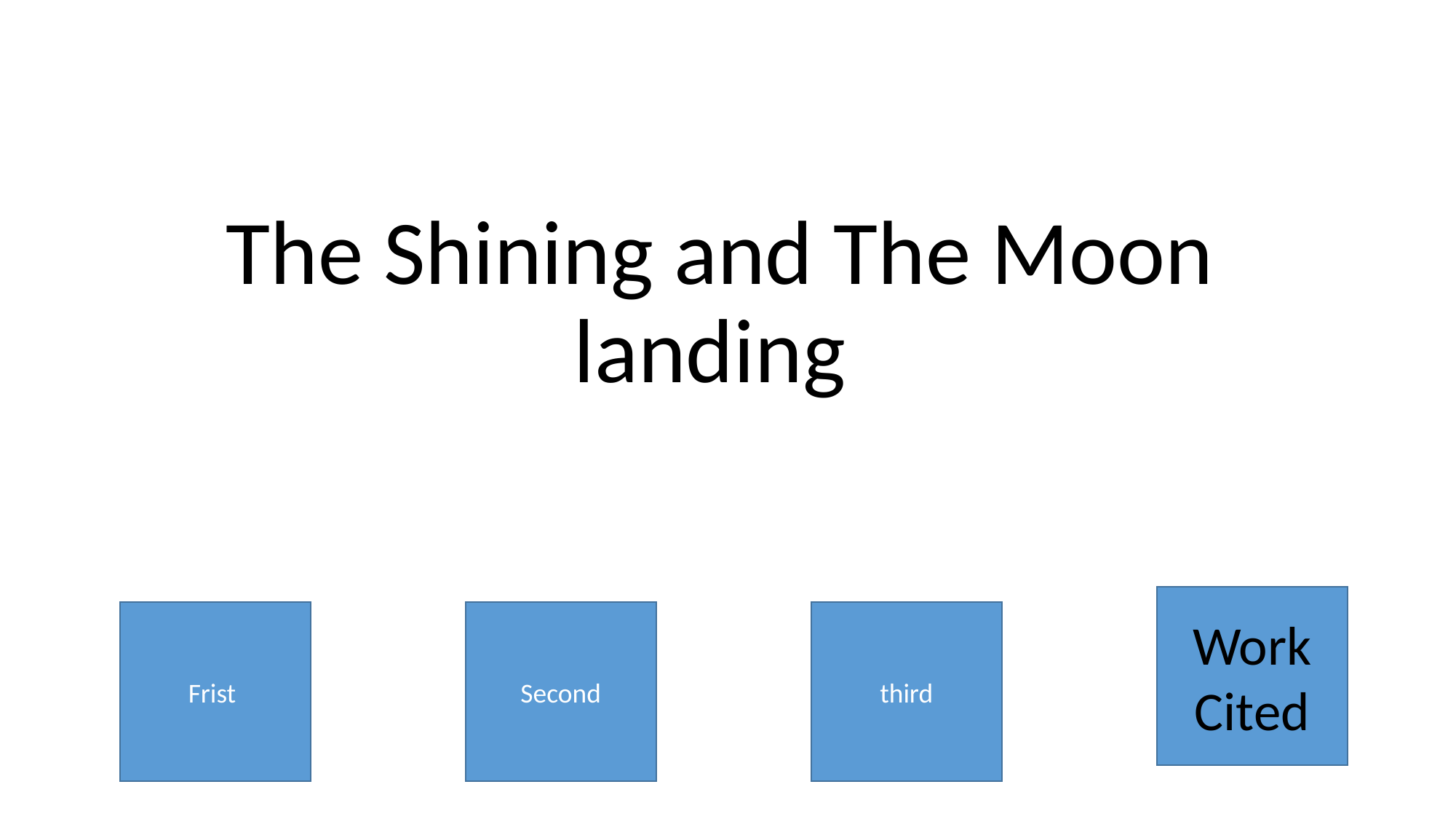

# The Shining and The Moon landing
Work
Cited
Frist
Second
third